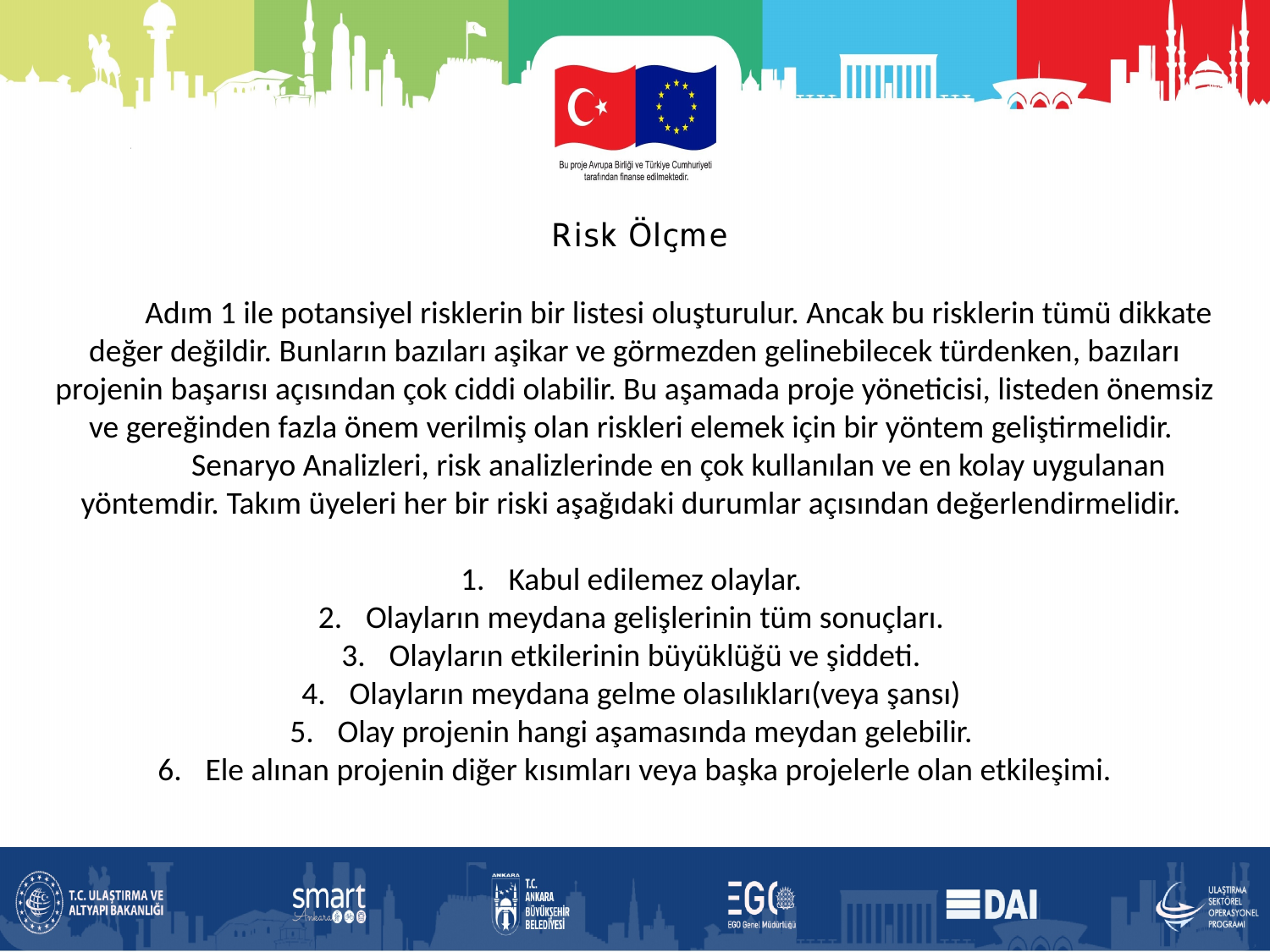

Risk Ölçme
Adım 1 ile potansiyel risklerin bir listesi oluşturulur. Ancak bu risklerin tümü dikkate değer değildir. Bunların bazıları aşikar ve görmezden gelinebilecek türdenken, bazıları projenin başarısı açısından çok ciddi olabilir. Bu aşamada proje yöneticisi, listeden önemsiz ve gereğinden fazla önem verilmiş olan riskleri elemek için bir yöntem geliştirmelidir.
Senaryo Analizleri, risk analizlerinde en çok kullanılan ve en kolay uygulanan yöntemdir. Takım üyeleri her bir riski aşağıdaki durumlar açısından değerlendirmelidir.

Kabul edilemez olaylar.
Olayların meydana gelişlerinin tüm sonuçları.
Olayların etkilerinin büyüklüğü ve şiddeti.
Olayların meydana gelme olasılıkları(veya şansı)
Olay projenin hangi aşamasında meydan gelebilir.
Ele alınan projenin diğer kısımları veya başka projelerle olan etkileşimi.